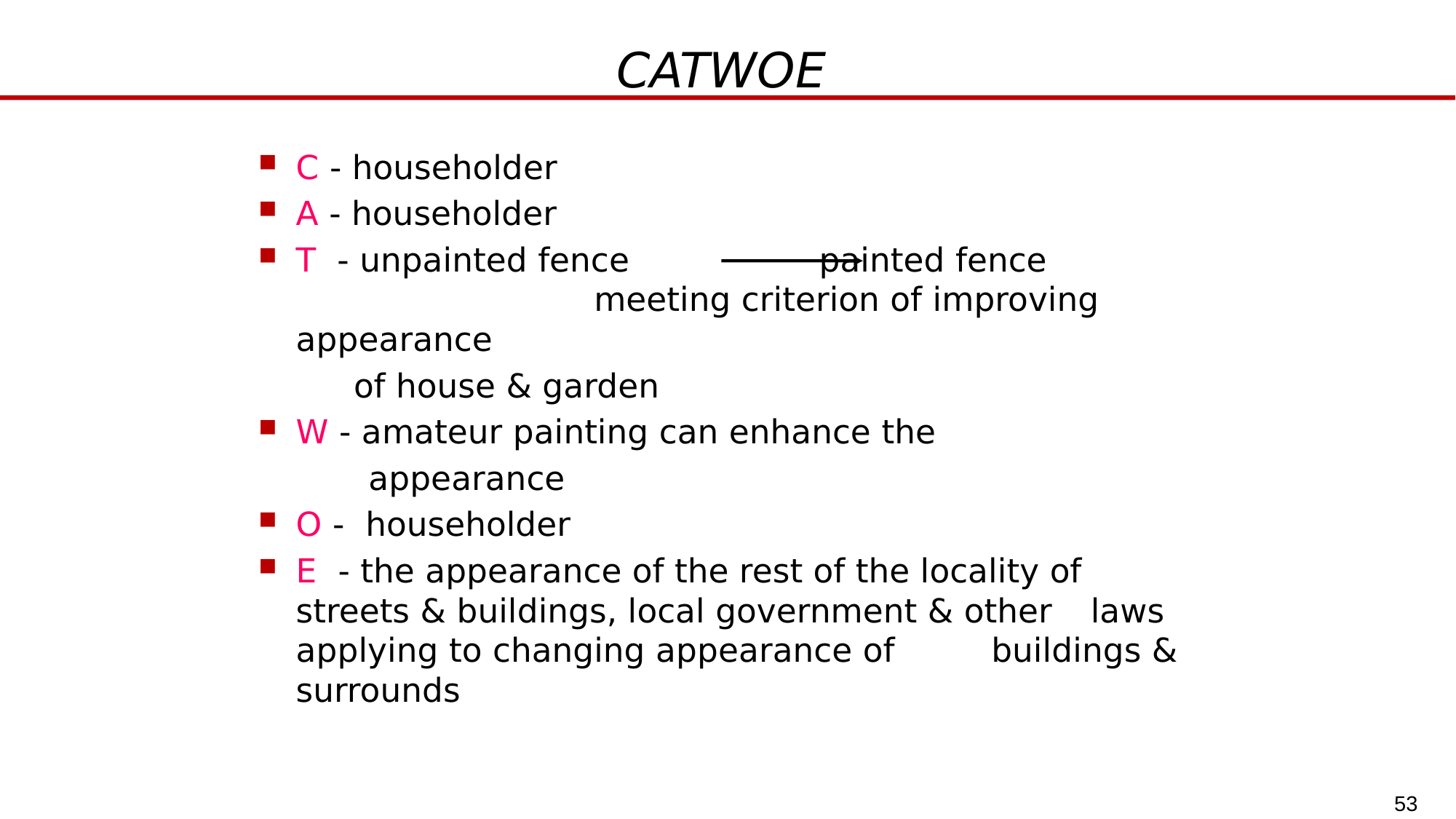

# CATWOE
C - householder
A - householder
T  - unpainted fence                  painted fence                                                  	meeting criterion of improving appearance
         of house & garden
W - amateur painting can enhance the
	 appearance
O -  householder
E  - the appearance of the rest of the locality of  		streets & buildings, local government & other 	laws applying to changing appearance of 		buildings & surrounds

53